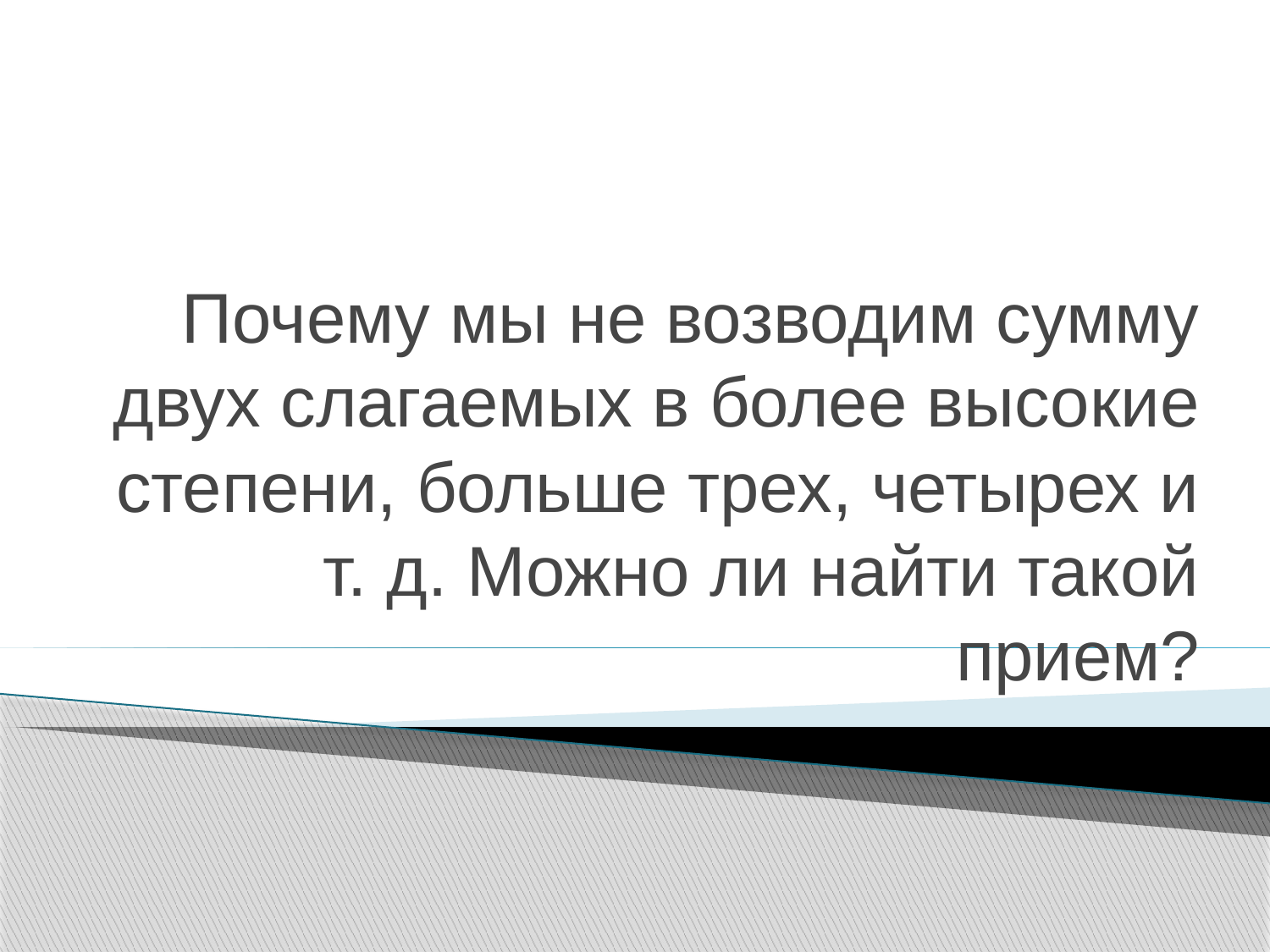

Почему мы не возводим сумму двух слагаемых в более высокие степени, больше трех, четырех и т. д. Можно ли найти такой прием?